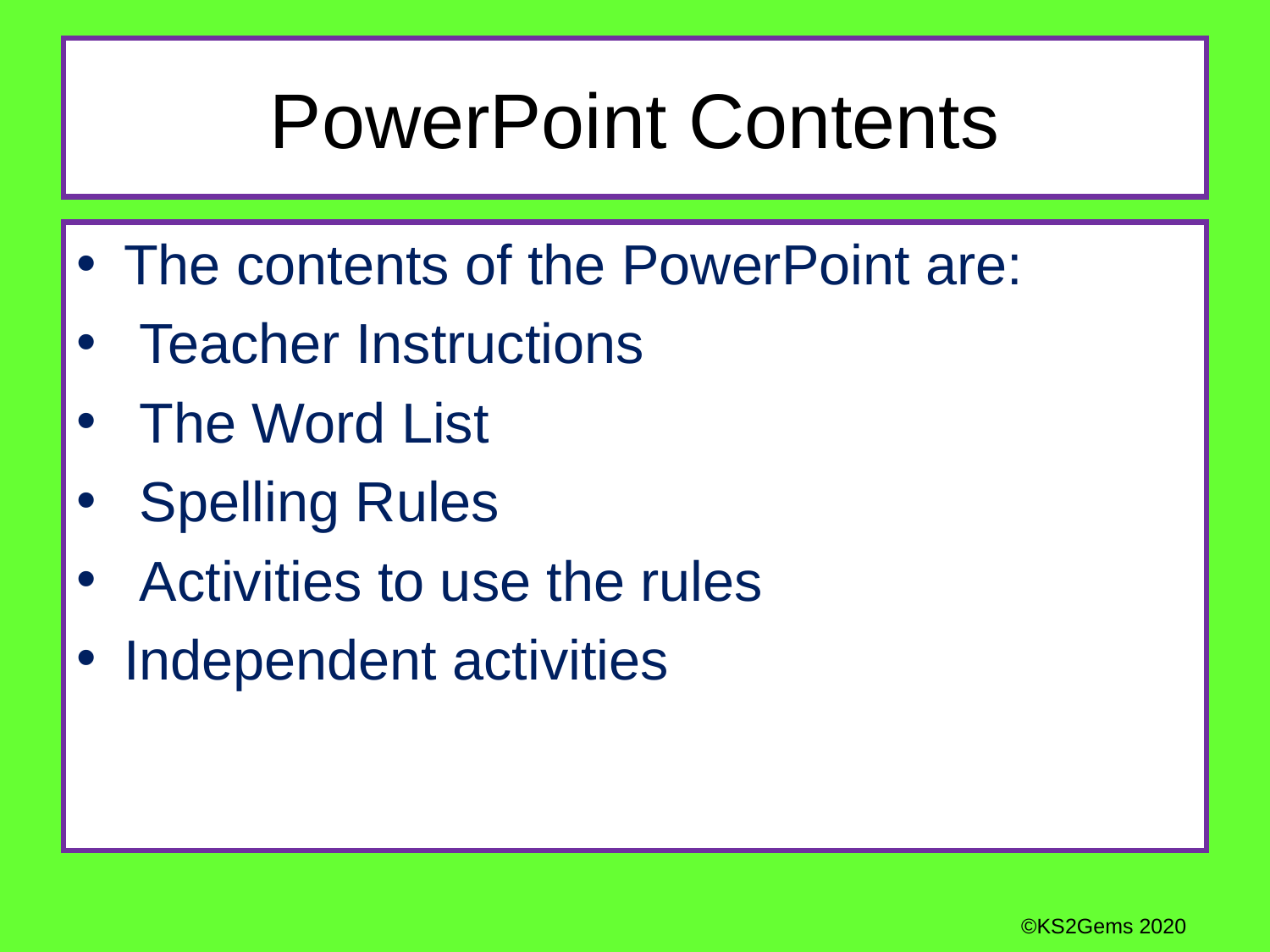

# PowerPoint Contents
The contents of the PowerPoint are:
 Teacher Instructions
 The Word List
 Spelling Rules
 Activities to use the rules
Independent activities